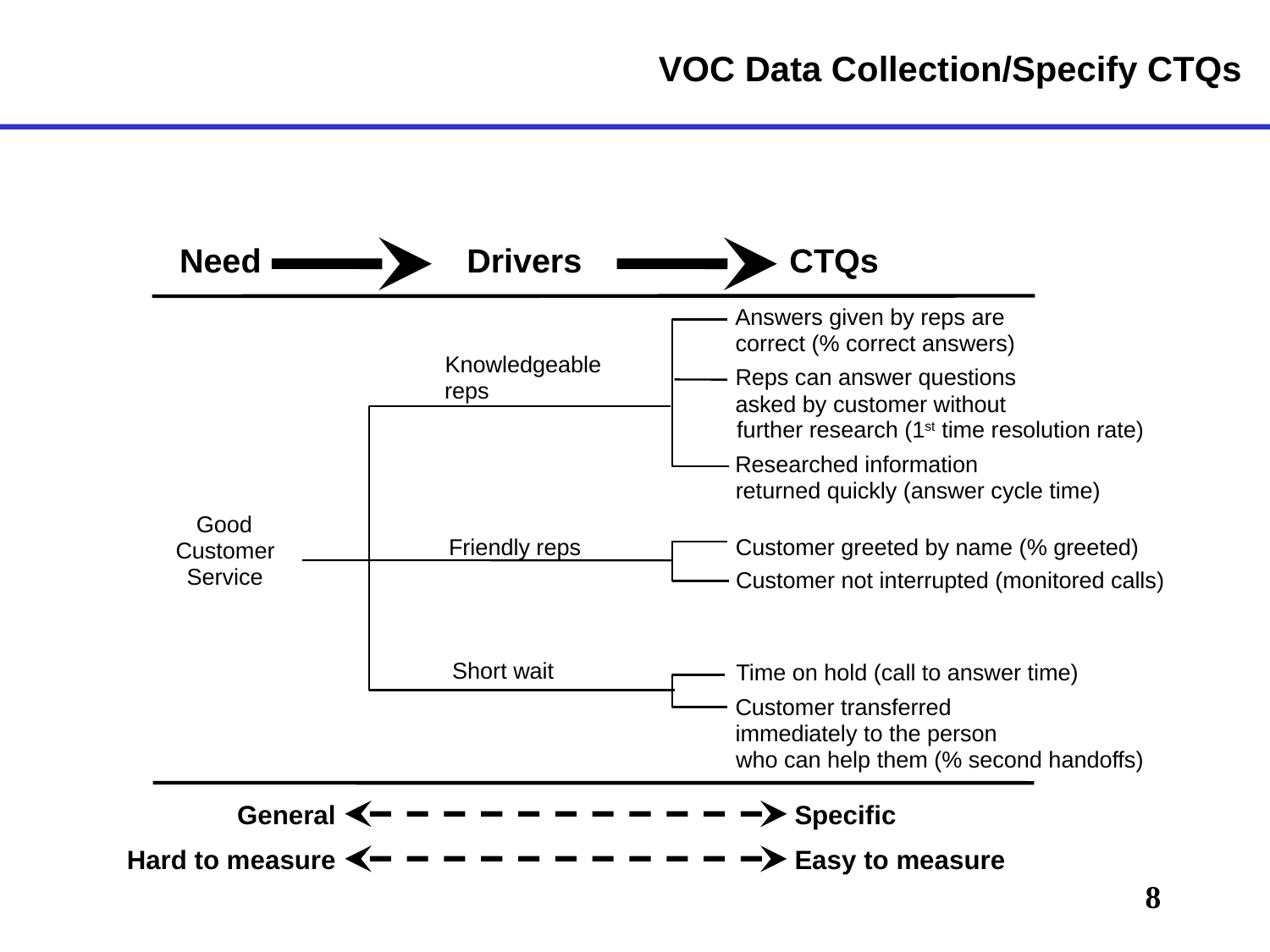

# VOC Data Collection/Specify CTQs
Need
Drivers
CTQs

Answers given by reps are

correct (% correct answers)

Knowledgeable
Reps can answer questions
reps

asked by customer without

further research (1st time resolution rate)
Researched information
returned quickly (answer cycle time)
Good

Friendly reps
Customer greeted by name (% greeted)
Customer

Service
Customer not interrupted (monitored calls)
Short wait
Time on hold (call to answer time)

Customer transferred
immediately to the person
who can help them (% second handoffs)

General
Specific

Hard to measure
Easy to measure